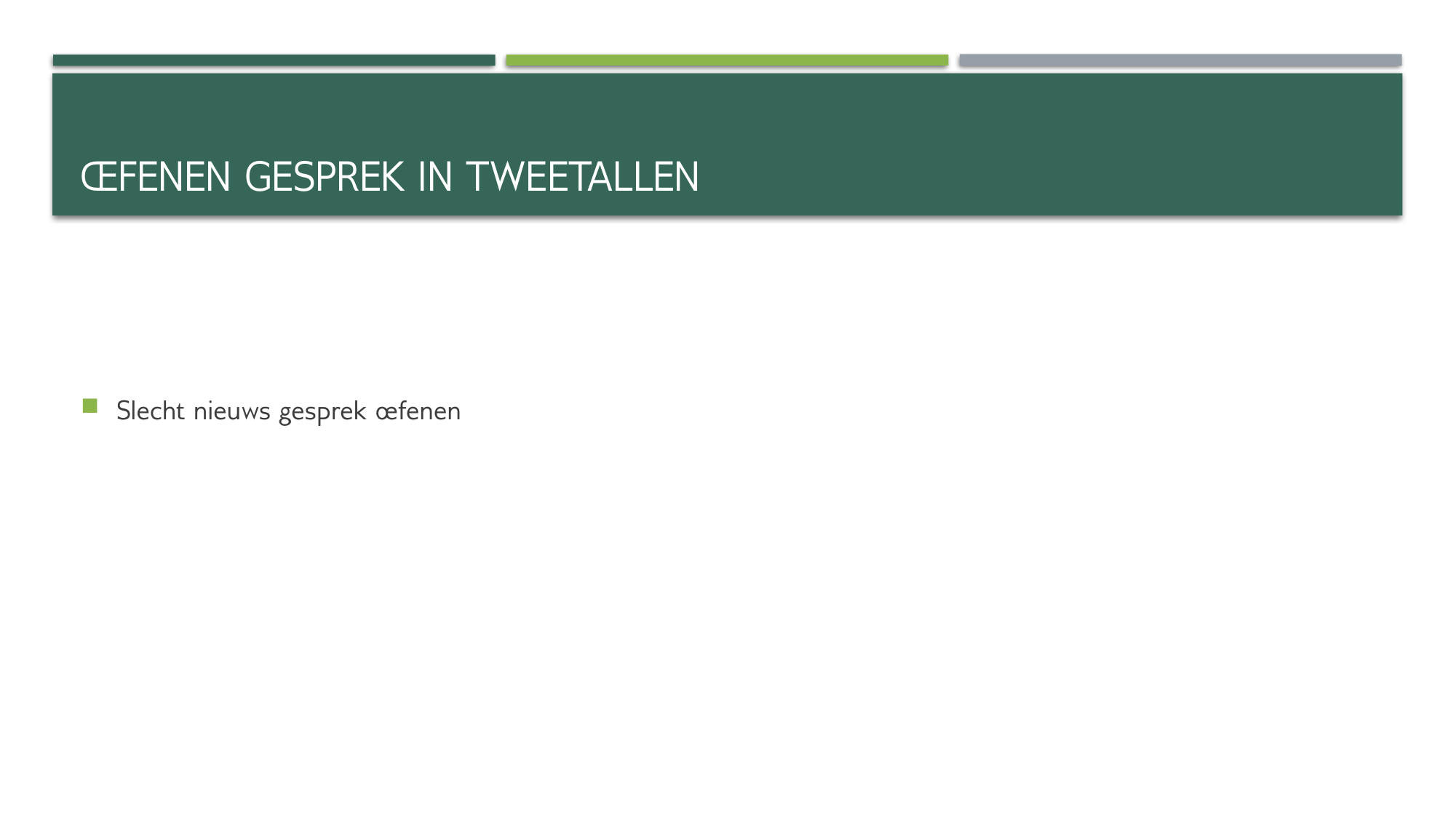

# Oefenen gesprek in tweetallen
Slecht nieuws gesprek oefenen